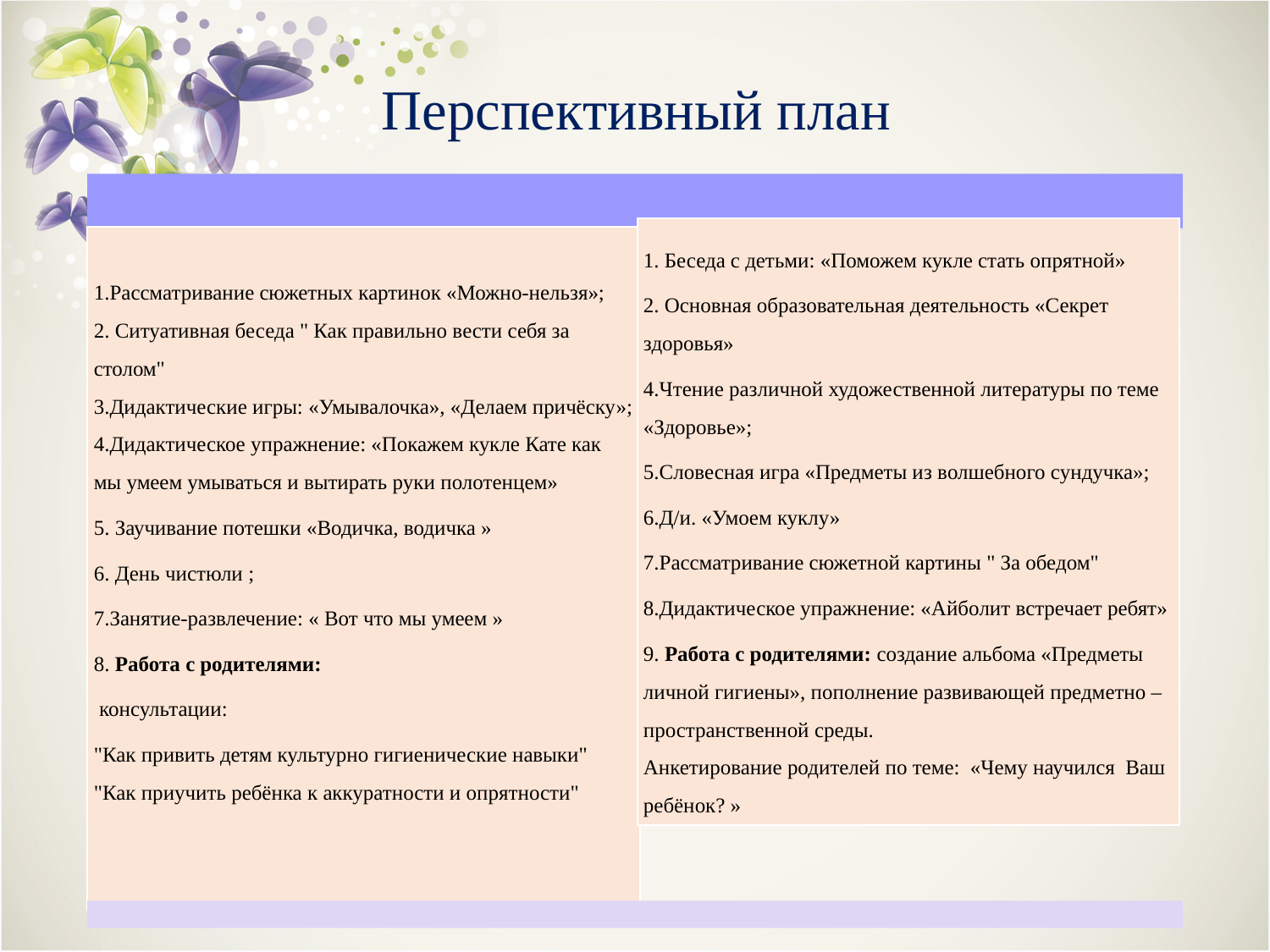

# Перспективный план

1.Рассматривание сюжетных картинок «Можно-нельзя»;
2. Ситуативная беседа " Как правильно вести себя за столом"
3.Дидактические игры: «Умывалочка», «Делаем причёску»;
4.Дидактическое упражнение: «Покажем кукле Кате как мы умеем умываться и вытирать руки полотенцем»
5. Заучивание потешки «Водичка, водичка »
6. День чистюли ;
7.Занятие-развлечение: « Вот что мы умеем »
8. Работа с родителями:
 консультации:
"Как привить детям культурно гигиенические навыки"
"Как приучить ребёнка к аккуратности и опрятности"

1. Беседа с детьми: «Поможем кукле стать опрятной»
2. Основная образовательная деятельность «Секрет здоровья»
4.Чтение различной художественной литературы по теме «Здоровье»;
5.Словесная игра «Предметы из волшебного сундучка»;
6.Д/и. «Умоем куклу»
7.Рассматривание сюжетной картины " За обедом"
8.Дидактическое упражнение: «Айболит встречает ребят»
9. Работа с родителями: создание альбома «Предметы личной гигиены», пополнение развивающей предметно – пространственной среды.
Анкетирование родителей по теме:  «Чему научился  Ваш ребёнок? »